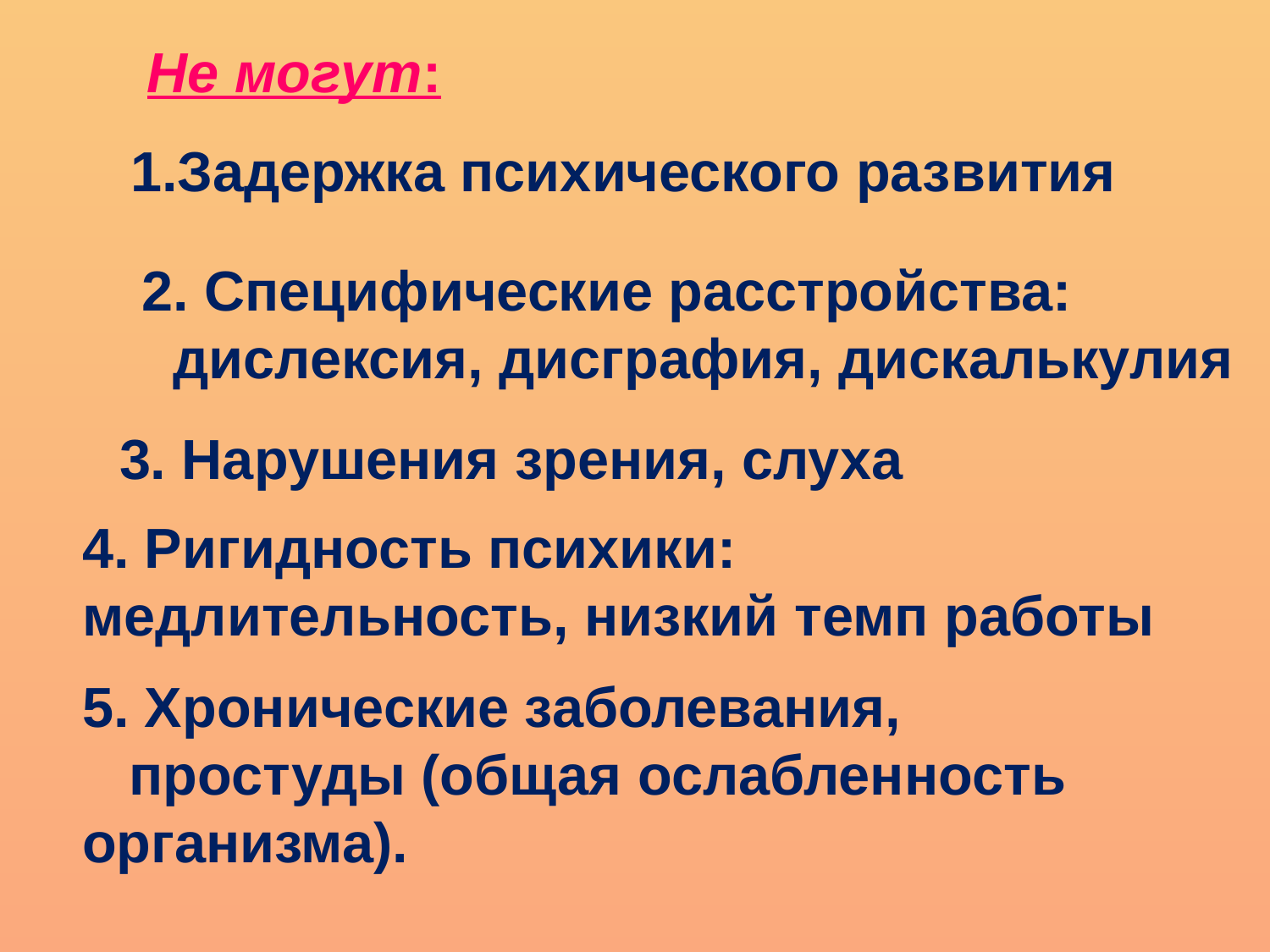

Не могут:
1.Задержка психического развития
2. Специфические расстройства:
  дислексия, дисграфия, дискалькулия
3. Нарушения зрения, слуха
4. Ригидность психики:
медлительность, низкий темп работы
5. Хронические заболевания,
   простуды (общая ослабленность организма).